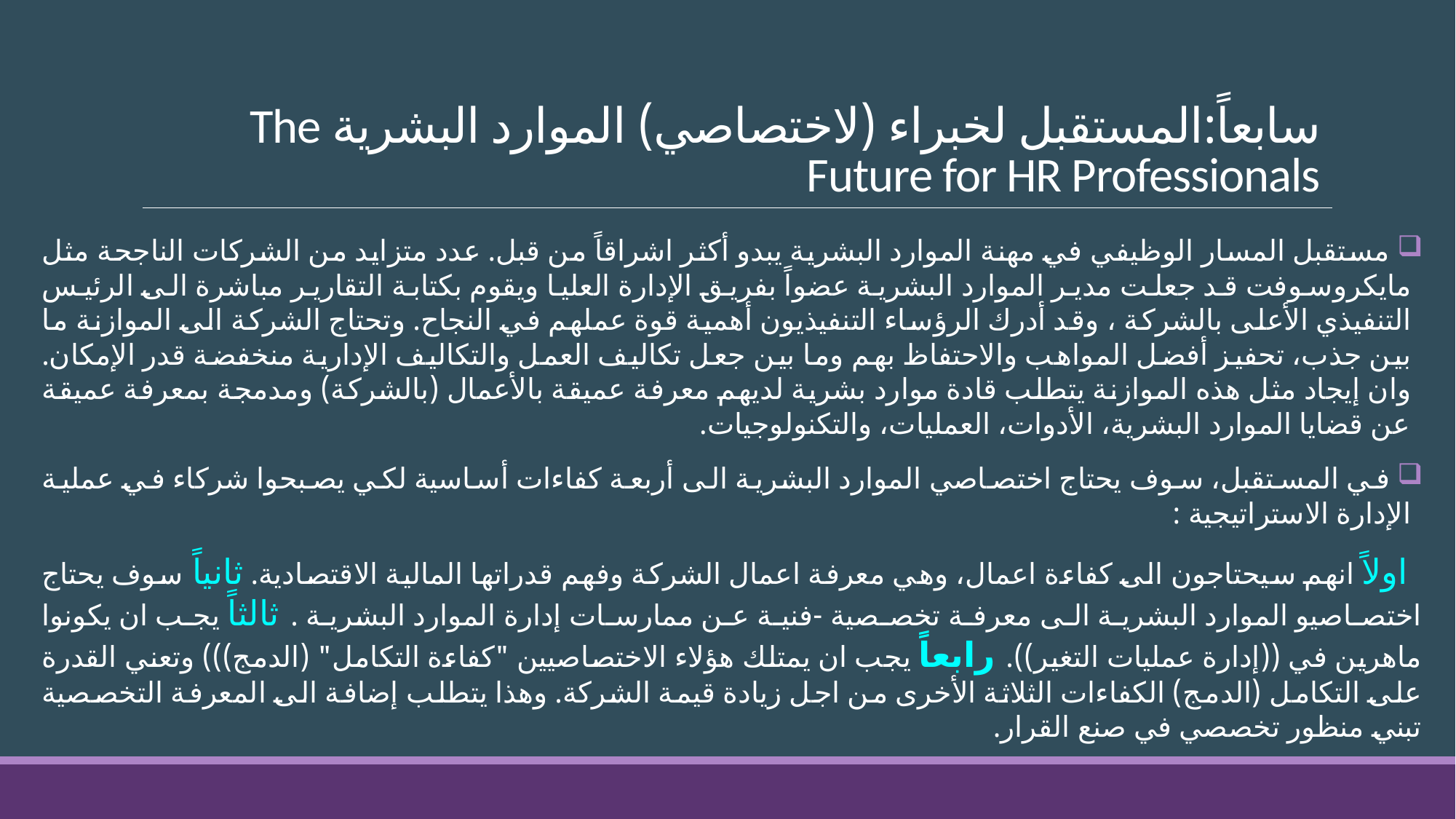

# سابعاً:المستقبل لخبراء (لاختصاصي) الموارد البشرية The Future for HR Professionals
 مستقبل المسار الوظيفي في مهنة الموارد البشرية يبدو أكثر اشراقاً من قبل. عدد متزايد من الشركات الناجحة مثل مايكروسوفت قد جعلت مدير الموارد البشرية عضواً بفريق الإدارة العليا ويقوم بكتابة التقارير مباشرة الى الرئيس التنفيذي الأعلى بالشركة ، وقد أدرك الرؤساء التنفيذيون أهمية قوة عملهم في النجاح. وتحتاج الشركة الى الموازنة ما بين جذب، تحفيز أفضل المواهب والاحتفاظ بهم وما بين جعل تكاليف العمل والتكاليف الإدارية منخفضة قدر الإمكان. وان إيجاد مثل هذه الموازنة يتطلب قادة موارد بشرية لديهم معرفة عميقة بالأعمال (بالشركة) ومدمجة بمعرفة عميقة عن قضايا الموارد البشرية، الأدوات، العمليات، والتكنولوجيات.
 في المستقبل، سوف يحتاج اختصاصي الموارد البشرية الى أربعة كفاءات أساسية لكي يصبحوا شركاء في عملية الإدارة الاستراتيجية :
 اولاً انهم سيحتاجون الى كفاءة اعمال، وهي معرفة اعمال الشركة وفهم قدراتها المالية الاقتصادية. ثانياً سوف يحتاج اختصاصيو الموارد البشرية الى معرفة تخصصية -فنية عن ممارسات إدارة الموارد البشرية . ثالثاً يجب ان يكونوا ماهرين في ((إدارة عمليات التغير)). رابعاً يجب ان يمتلك هؤلاء الاختصاصيين "كفاءة التكامل" (الدمج))) وتعني القدرة على التكامل (الدمج) الكفاءات الثلاثة الأخرى من اجل زيادة قيمة الشركة. وهذا يتطلب إضافة الى المعرفة التخصصية تبني منظور تخصصي في صنع القرار.